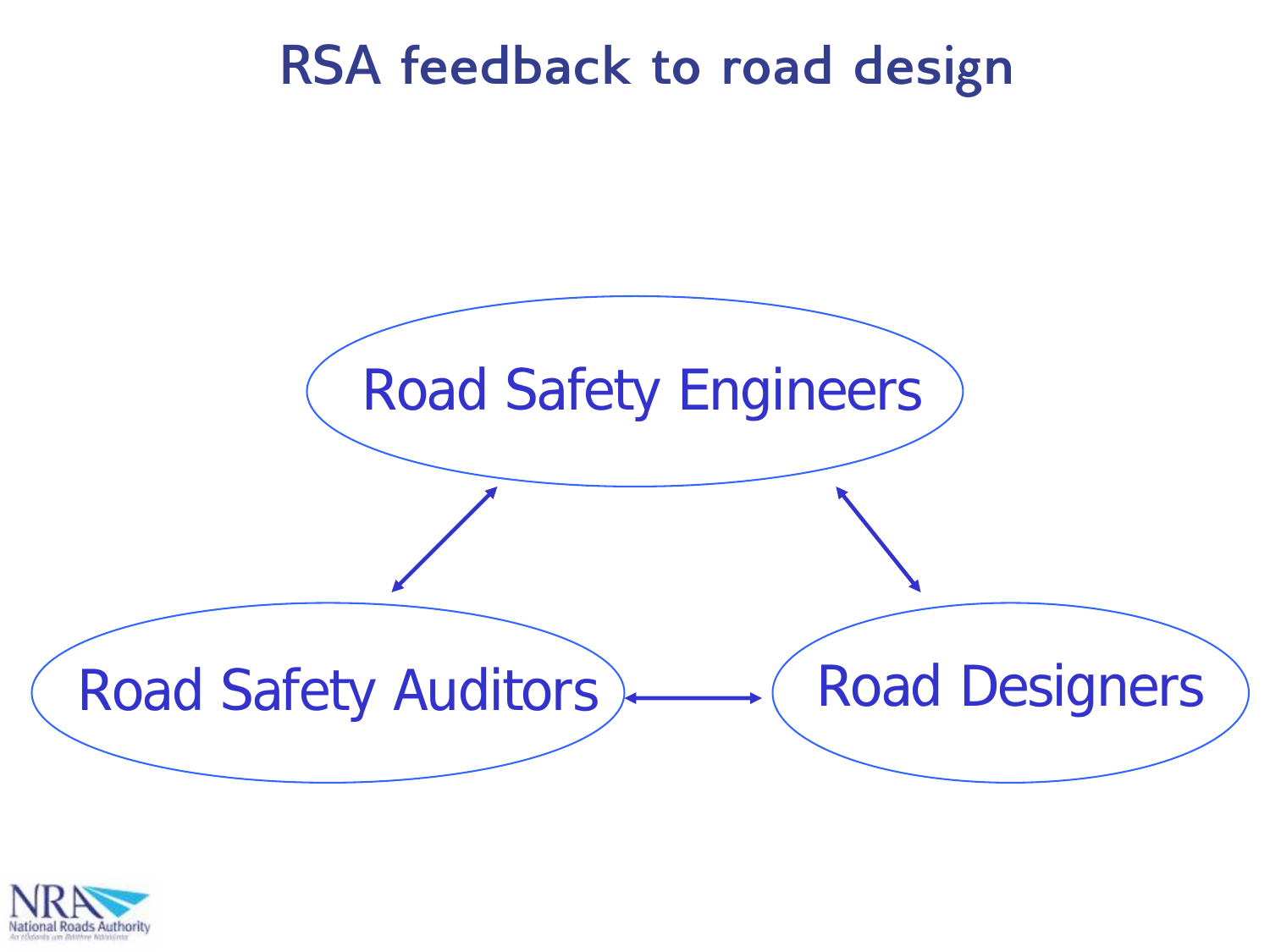

# RSA feedback to road design

Road Safety Engineers

Road Safety Auditors

Road Designers